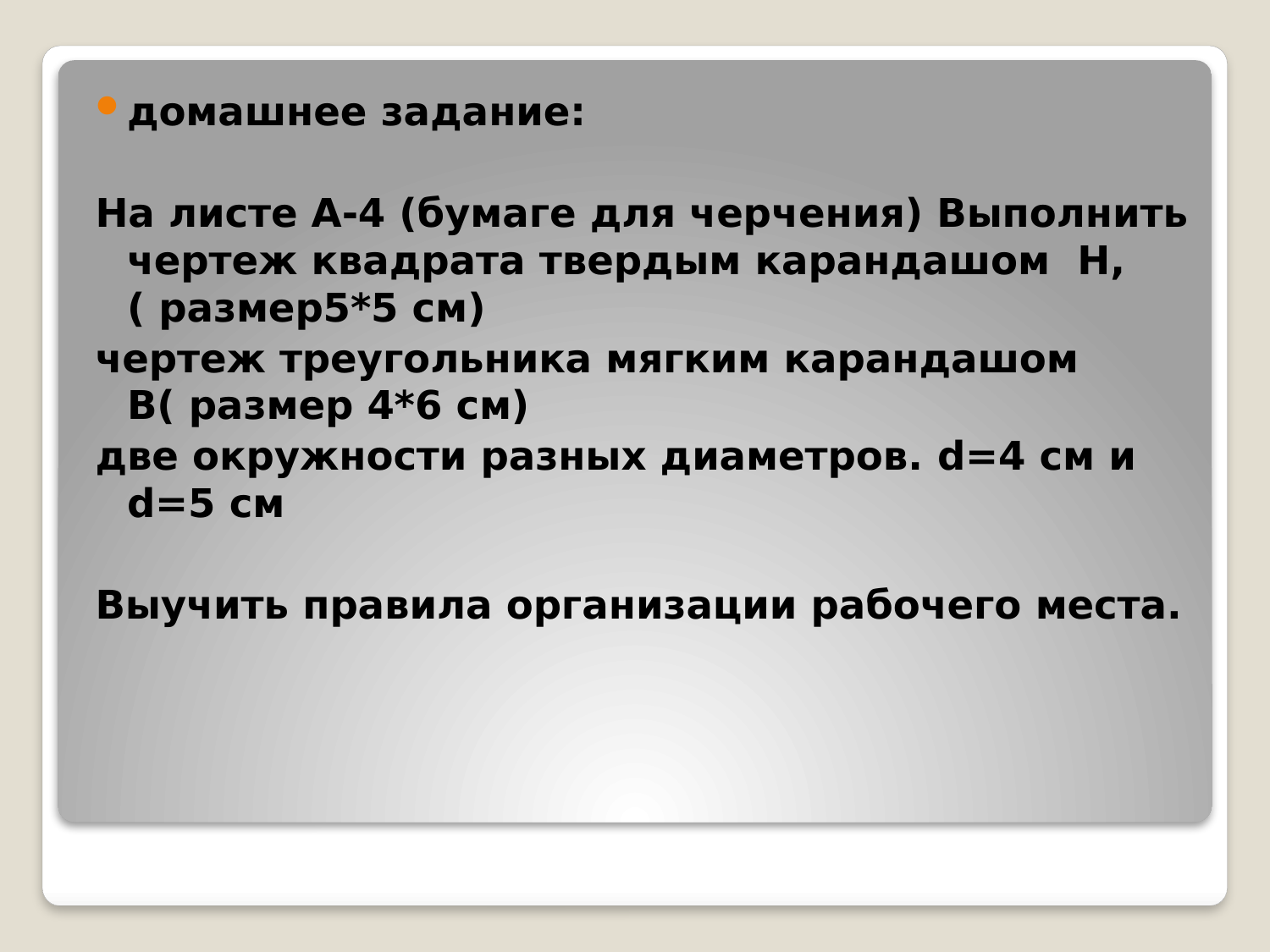

домашнее задание:

На листе А-4 (бумаге для черчения) Выполнить чертеж квадрата твердым карандашом  Н, ( размер5*5 см)
чертеж треугольника мягким карандашом В( размер 4*6 см)
две окружности разных диаметров. d=4 см и d=5 см

Выучить правила организации рабочего места.